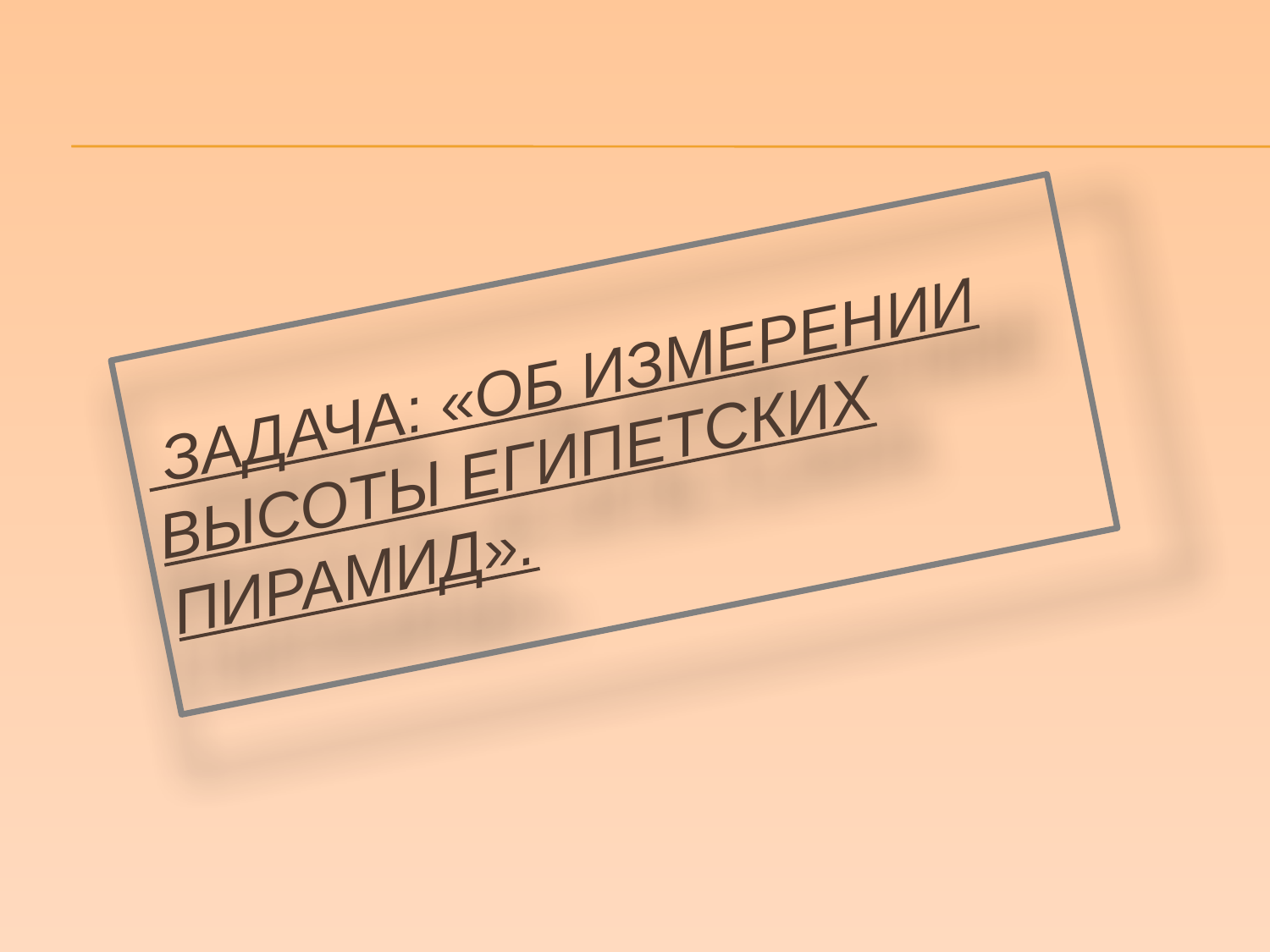

# Задача: «Об измерении высоты египетских пирамид».